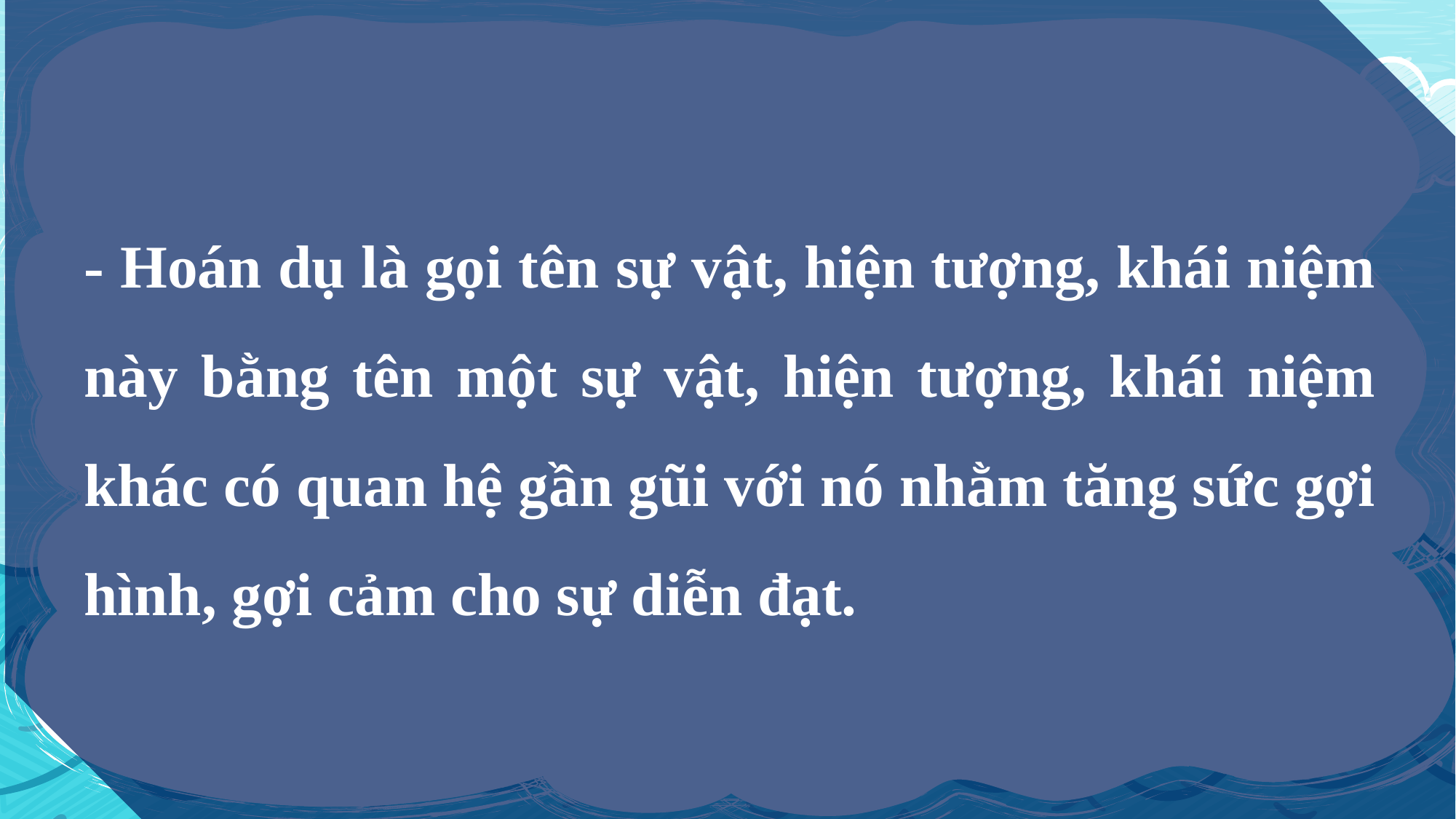

- Hoán dụ là gọi tên sự vật, hiện tượng, khái niệm này bằng tên một sự vật, hiện tượng, khái niệm khác có quan hệ gần gũi với nó nhằm tăng sức gợi hình, gợi cảm cho sự diễn đạt.